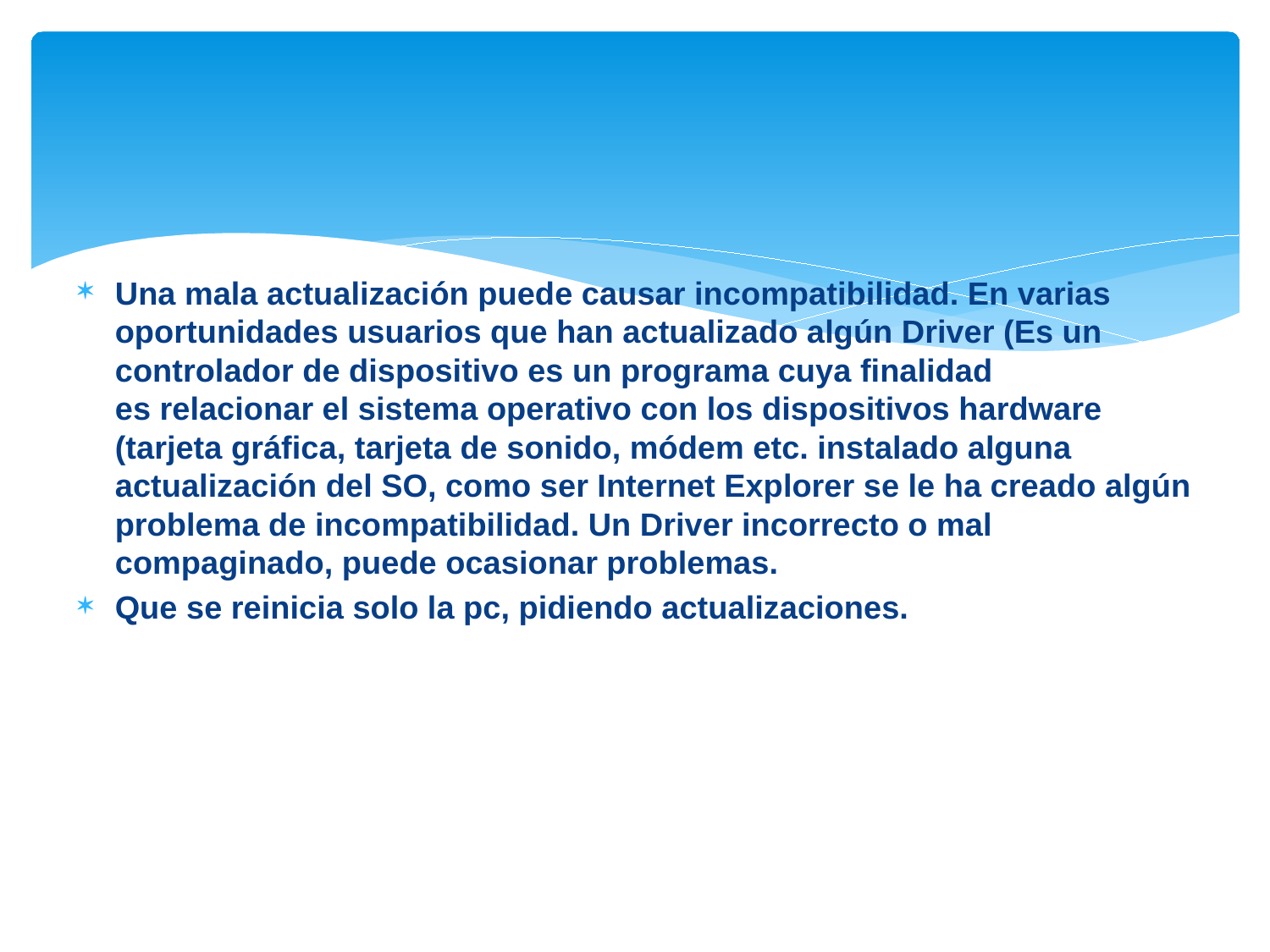

Una mala actualización puede causar incompatibilidad. En varias oportunidades usuarios que han actualizado algún Driver (Es un controlador de dispositivo es un programa cuya finalidad es relacionar el sistema operativo con los dispositivos hardware (tarjeta gráfica, tarjeta de sonido, módem etc. instalado alguna actualización del SO, como ser Internet Explorer se le ha creado algún problema de incompatibilidad. Un Driver incorrecto o mal compaginado, puede ocasionar problemas.
Que se reinicia solo la pc, pidiendo actualizaciones.